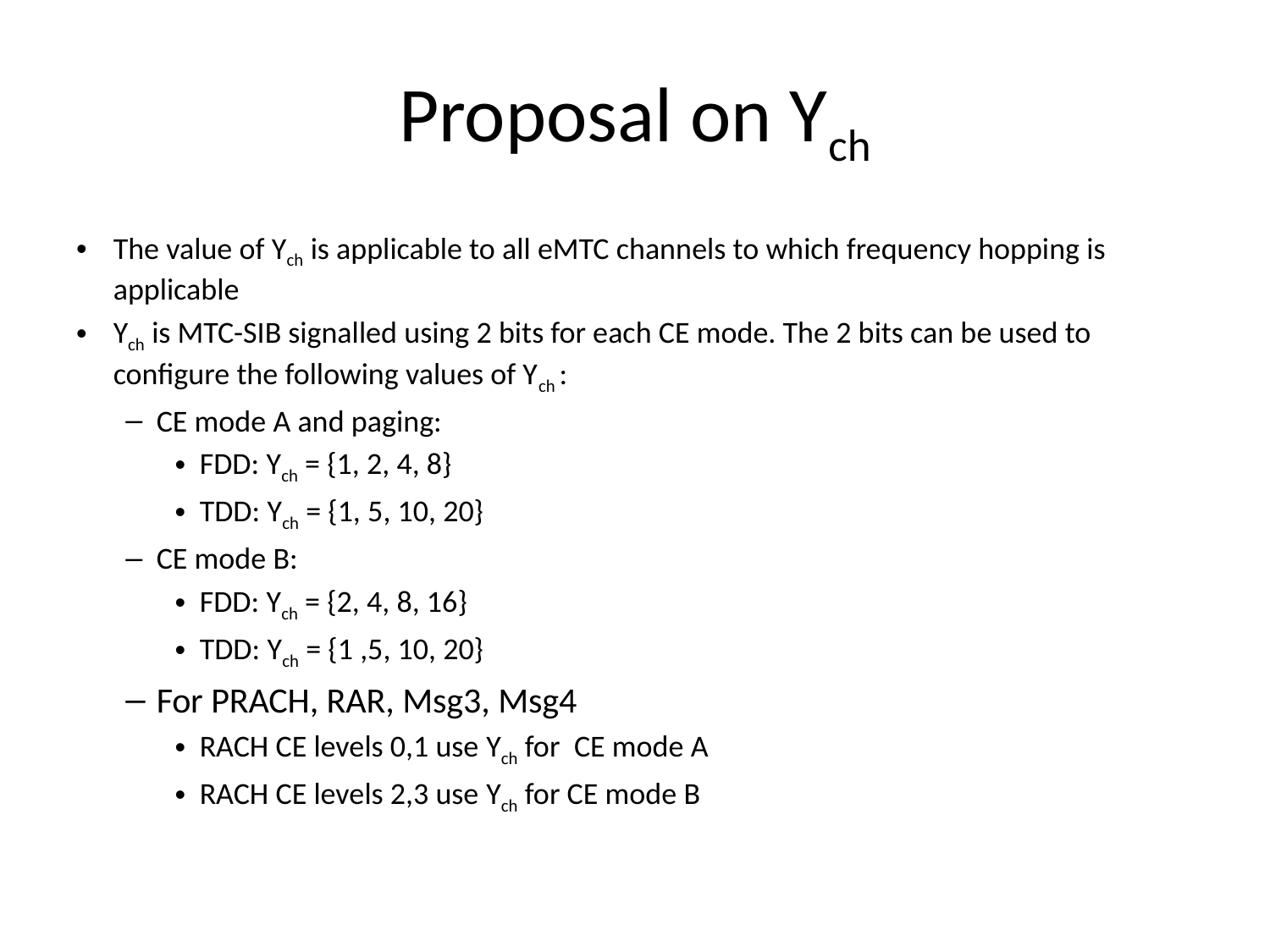

# Proposal on Ych
The value of Ych is applicable to all eMTC channels to which frequency hopping is applicable
Ych is MTC-SIB signalled using 2 bits for each CE mode. The 2 bits can be used to configure the following values of Ych :
CE mode A and paging:
FDD: Ych = {1, 2, 4, 8}
TDD: Ych = {1, 5, 10, 20}
CE mode B:
FDD: Ych = {2, 4, 8, 16}
TDD: Ych = {1 ,5, 10, 20}
For PRACH, RAR, Msg3, Msg4
RACH CE levels 0,1 use Ych for  CE mode A
RACH CE levels 2,3 use Ych for CE mode B